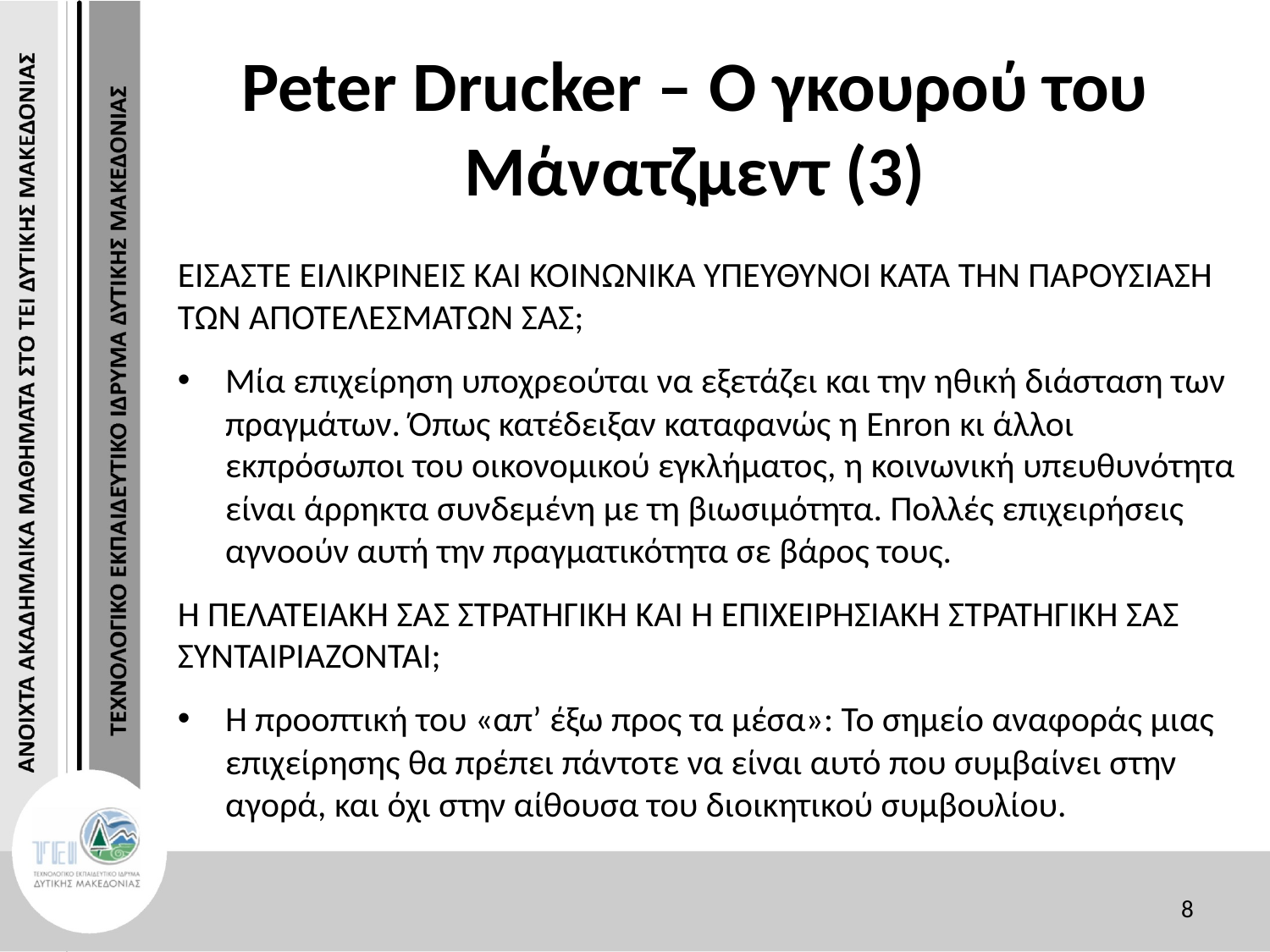

# Peter Drucker – Ο γκουρού του Μάνατζμεντ (3)
ΕΙΣΑΣΤΕ ΕΙΛΙΚΡΙΝΕΙΣ ΚΑΙ ΚΟΙΝΩΝΙΚΑ ΥΠΕΥΘΥΝΟΙ ΚΑΤΑ ΤΗΝ ΠΑΡΟΥΣΙΑΣΗ ΤΩΝ ΑΠΟΤΕΛΕΣΜΑΤΩΝ ΣΑΣ;
Μία επιχείρηση υποχρεούται να εξετάζει και την ηθική διάσταση των πραγμάτων. Όπως κατέδειξαν καταφανώς η Enron κι άλλοι εκπρόσωποι του οικονομικού εγκλήματος, η κοινωνική υπευθυνότητα είναι άρρηκτα συνδεμένη με τη βιωσιμότητα. Πολλές επιχειρήσεις αγνοούν αυτή την πραγματικότητα σε βάρος τους.
Η ΠΕΛΑΤΕΙΑΚΗ ΣΑΣ ΣΤΡΑΤΗΓΙΚΗ ΚΑΙ Η ΕΠΙΧΕΙΡΗΣΙΑΚΗ ΣΤΡΑΤΗΓΙΚΗ ΣΑΣ ΣΥΝΤΑΙΡΙΑΖΟΝΤΑΙ;
Η προοπτική του «απ’ έξω προς τα μέσα»: Το σημείο αναφοράς μιας επιχείρησης θα πρέπει πάντοτε να είναι αυτό που συμβαίνει στην αγορά, και όχι στην αίθουσα του διοικητικού συμβουλίου.
8